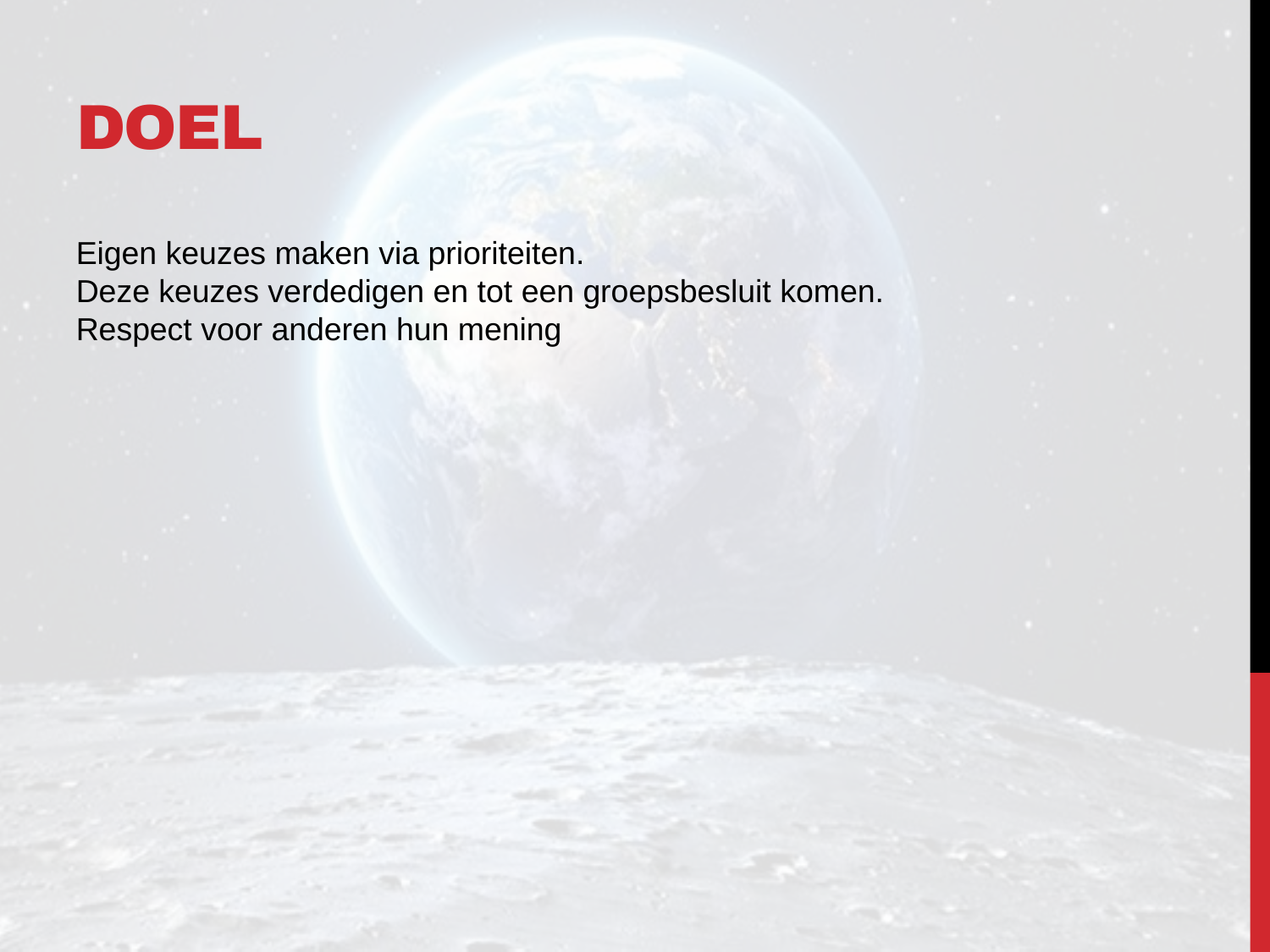

# Doel
Eigen keuzes maken via prioriteiten.
Deze keuzes verdedigen en tot een groepsbesluit komen.
Respect voor anderen hun mening